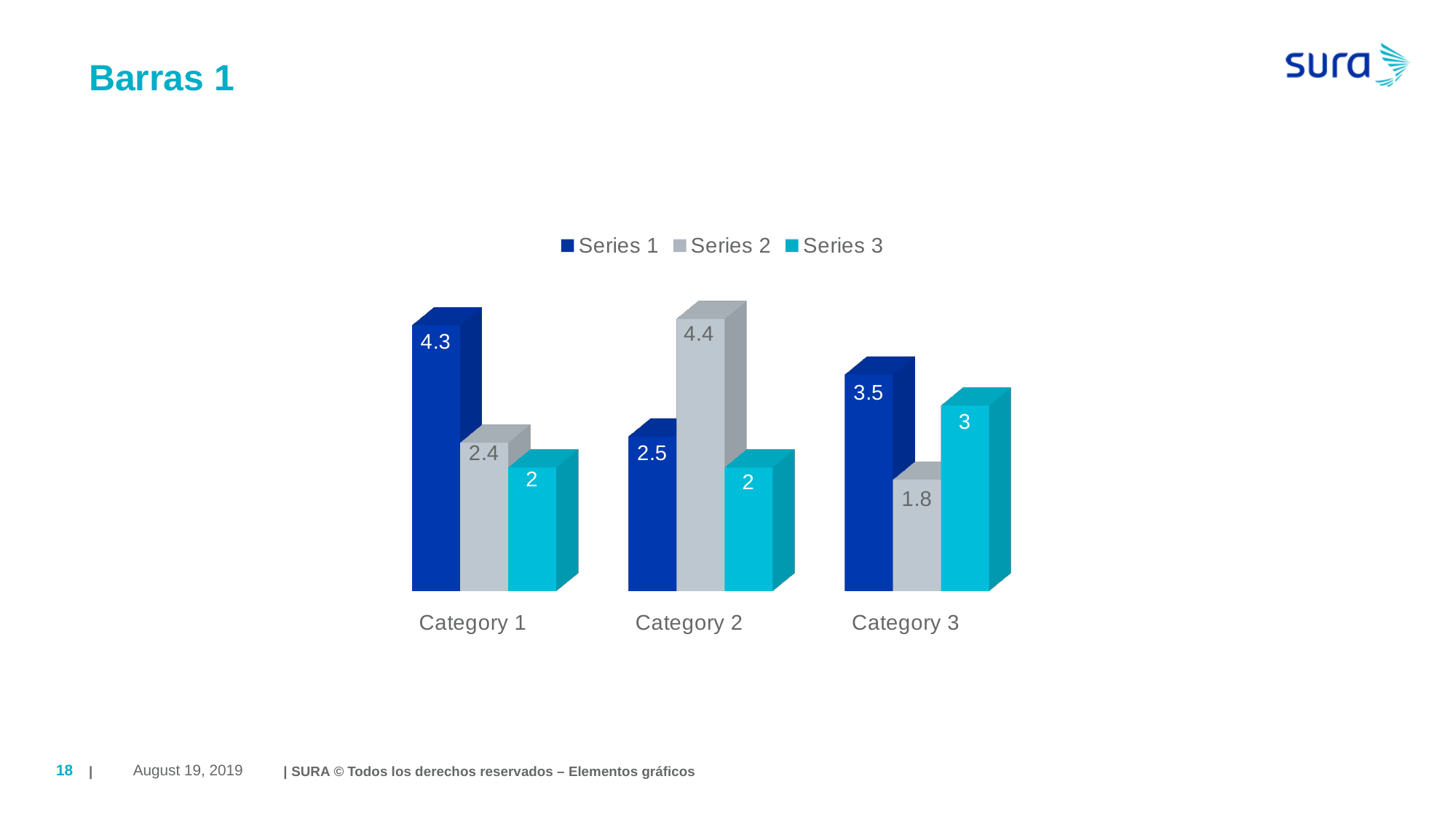

# Barras 1

[unsupported chart]

|                                                  | SURA © Todos los derechos reservados – Elementos gráficos
18
August 19, 2019